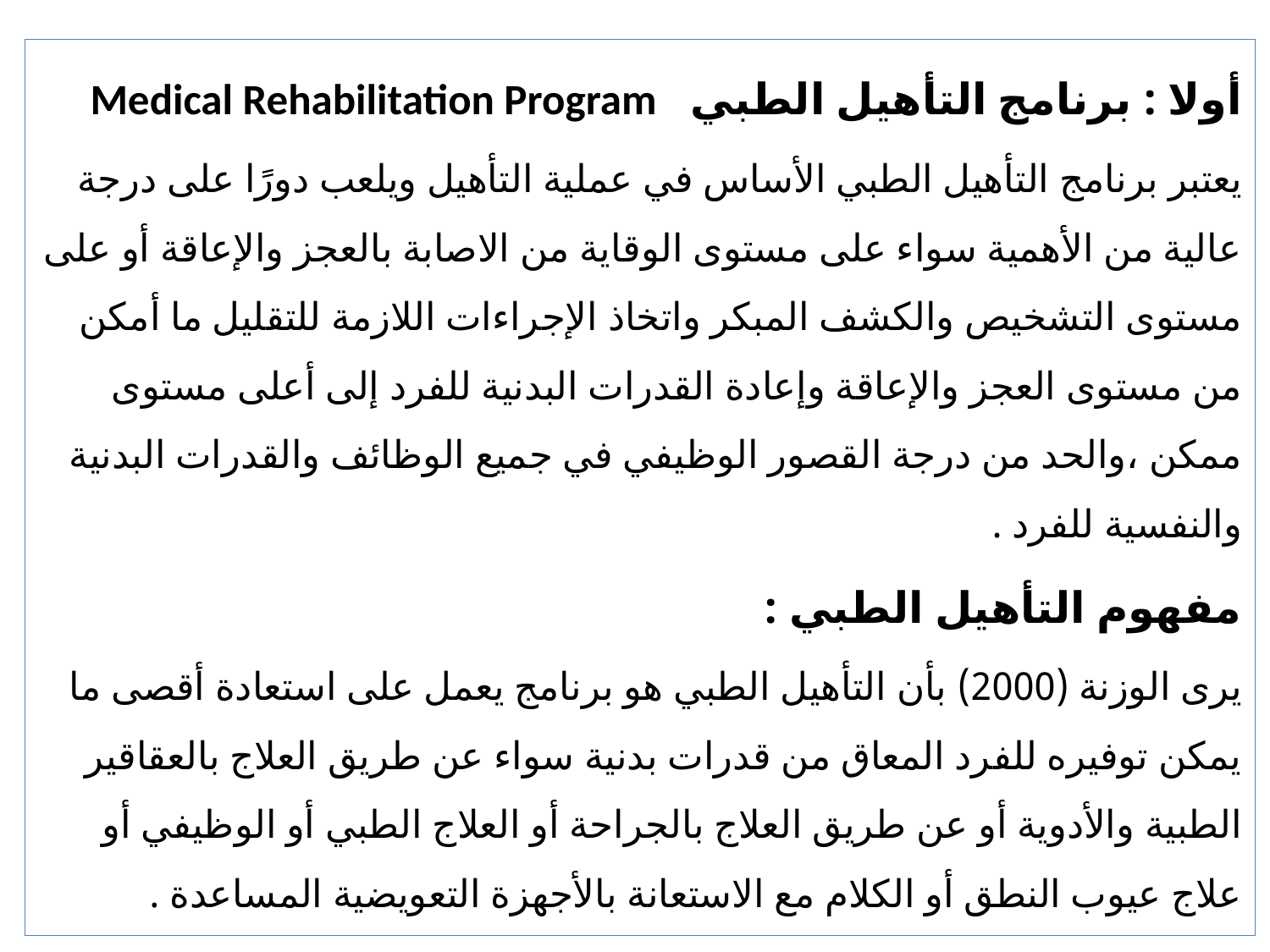

أولا : برنامج التأهيل الطبي   Medical Rehabilitation Program
يعتبر برنامج التأهيل الطبي الأساس في عملية التأهيل ويلعب دورًا على درجة عالية من الأهمية سواء على مستوى الوقاية من الاصابة بالعجز والإعاقة أو على مستوى التشخيص والكشف المبكر واتخاذ الإجراءات اللازمة للتقليل ما أمكن  من مستوى العجز والإعاقة وإعادة القدرات البدنية للفرد إلى أعلى مستوى ممكن ،والحد من درجة القصور الوظيفي في جميع الوظائف والقدرات البدنية والنفسية للفرد .
مفهوم التأهيل الطبي :
يرى الوزنة (2000) بأن التأهيل الطبي هو برنامج يعمل على استعادة أقصى ما يمكن توفيره للفرد المعاق من قدرات بدنية سواء عن طريق العلاج بالعقاقير الطبية والأدوية أو عن طريق العلاج بالجراحة أو العلاج الطبي أو الوظيفي أو علاج عيوب النطق أو الكلام مع الاستعانة بالأجهزة التعويضية المساعدة .